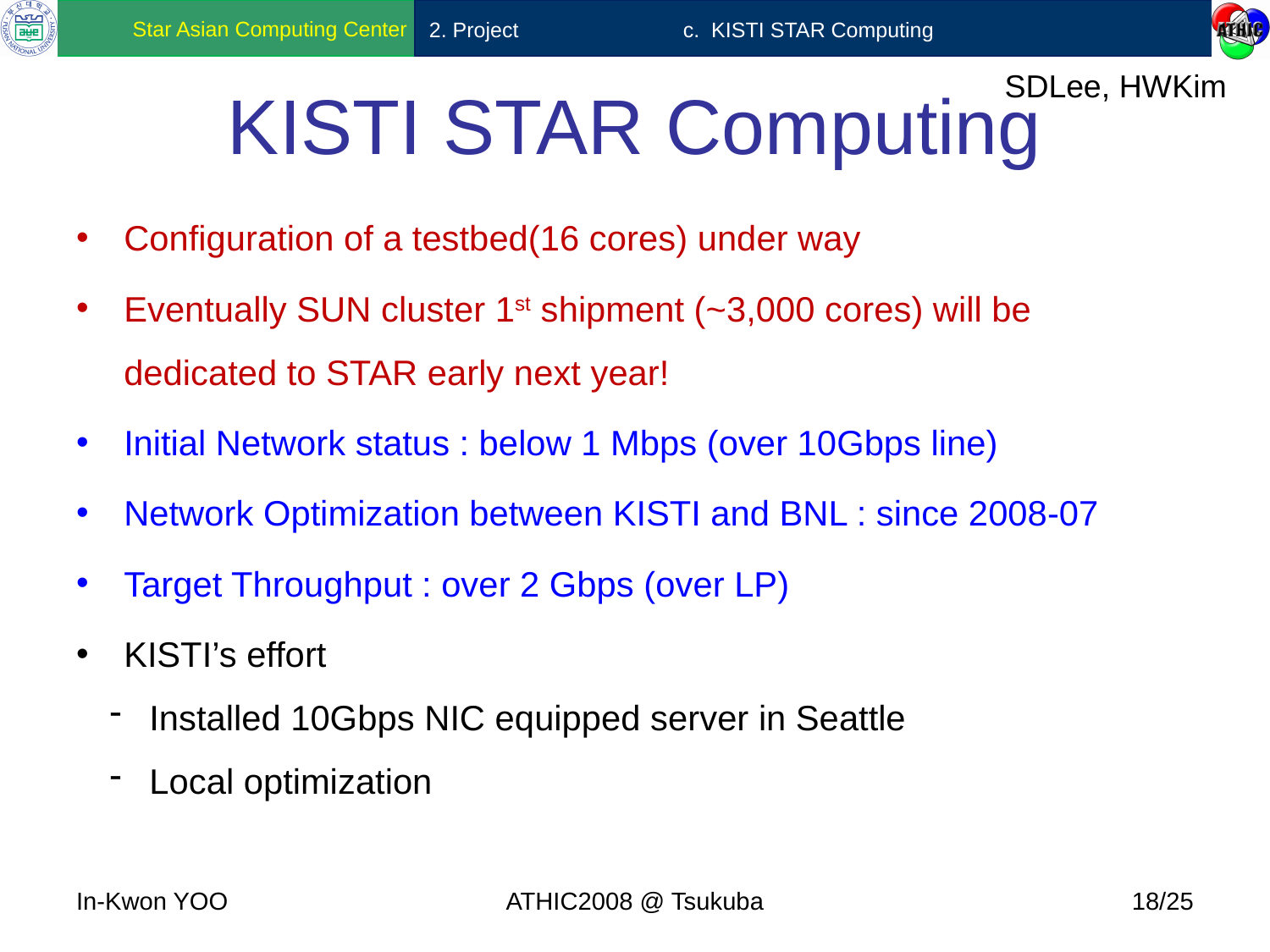

2. Project 		c.  KISTI STAR Computing
# KISTI STAR Computing
SDLee, HWKim
Configuration of a testbed(16 cores) under way
Eventually SUN cluster 1st shipment (~3,000 cores) will be dedicated to STAR early next year!
Initial Network status : below 1 Mbps (over 10Gbps line)
Network Optimization between KISTI and BNL : since 2008-07
Target Throughput : over 2 Gbps (over LP)
KISTI’s effort
 Installed 10Gbps NIC equipped server in Seattle
 Local optimization
In-Kwon YOO
ATHIC2008 @ Tsukuba
18/25